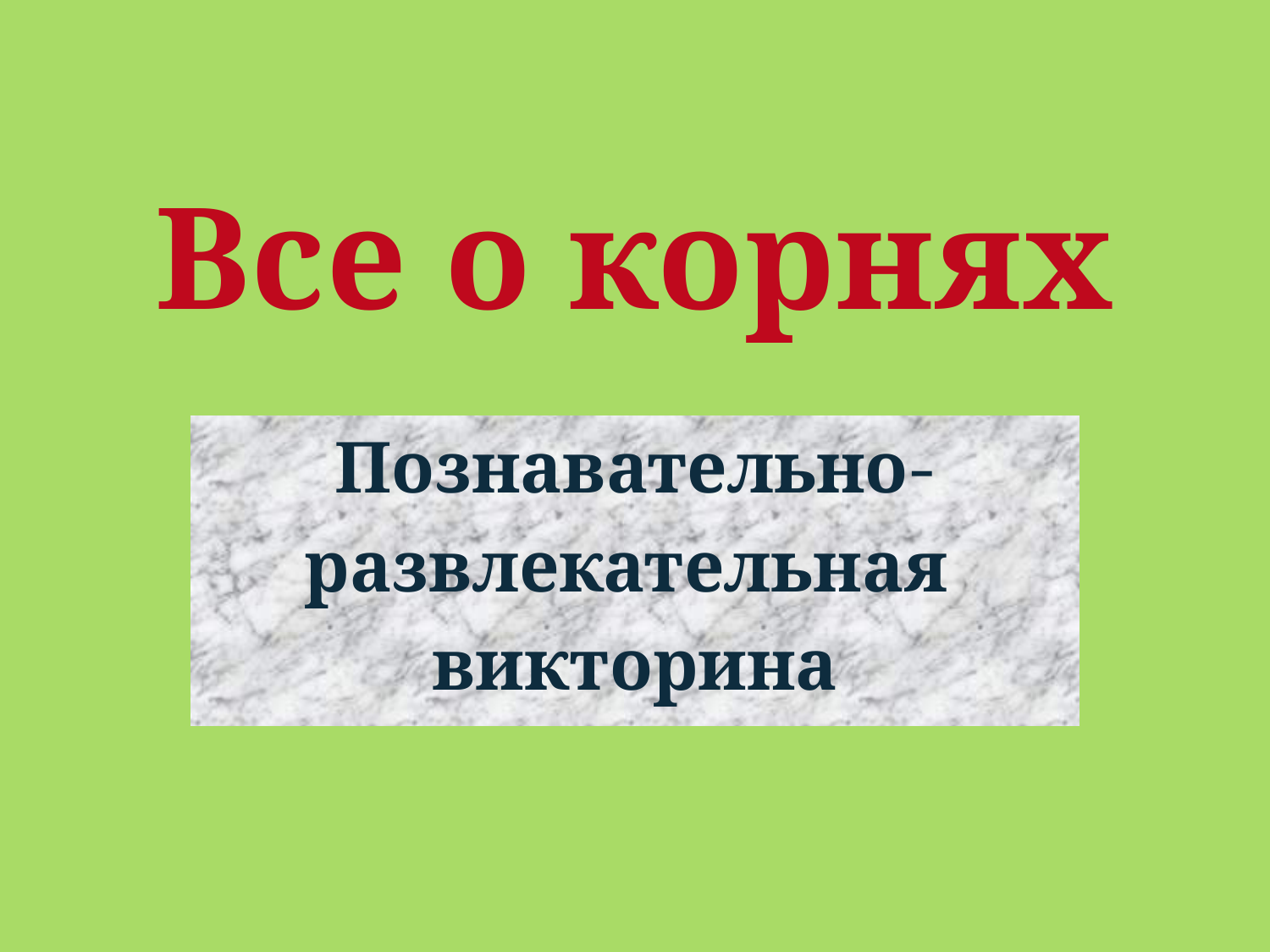

# Все о корнях
Познавательно-
развлекательная
викторина